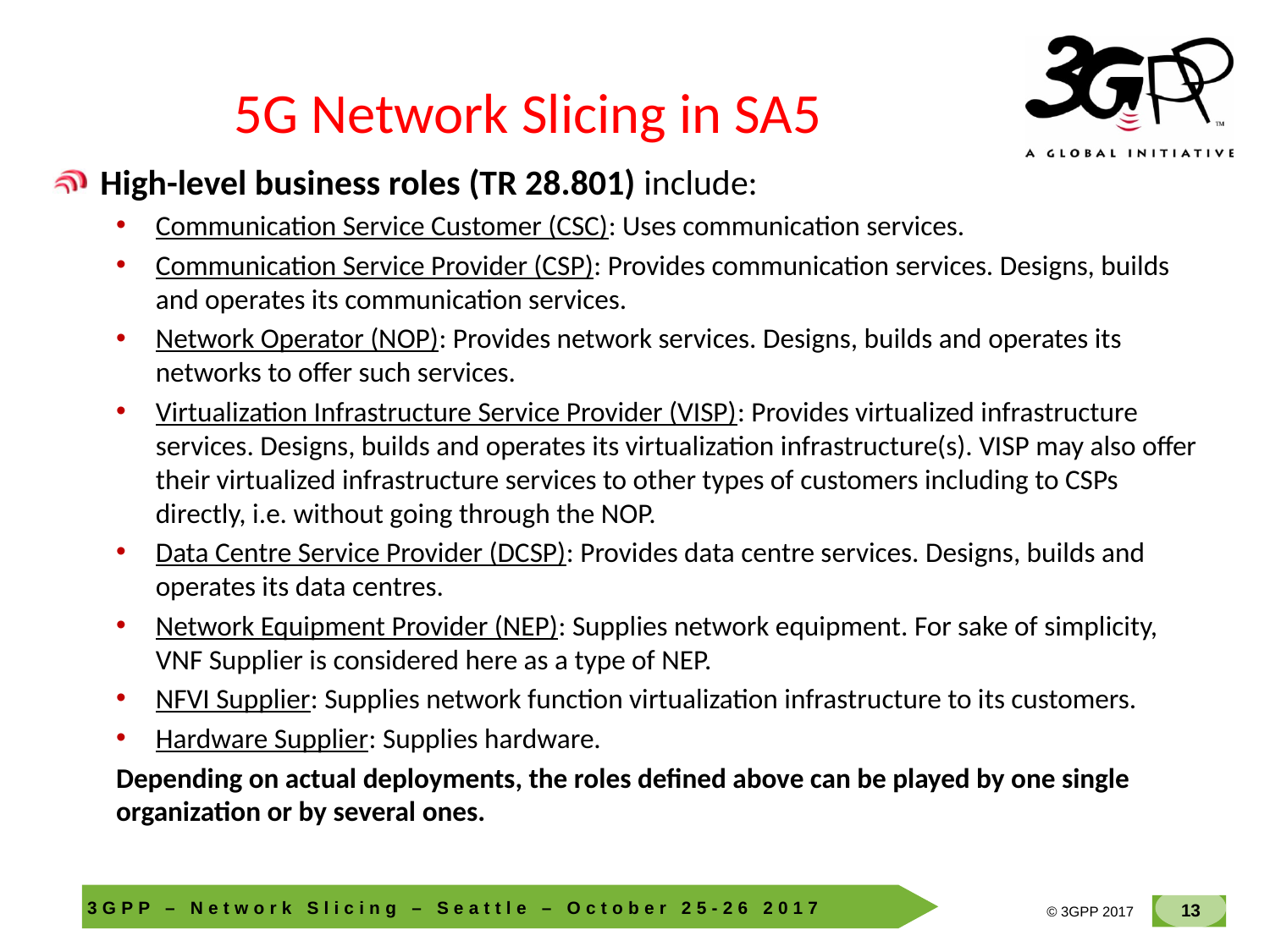

# 5G Network Slicing in SA5
High-level business roles (TR 28.801) include:
Communication Service Customer (CSC): Uses communication services.
Communication Service Provider (CSP): Provides communication services. Designs, builds and operates its communication services.
Network Operator (NOP): Provides network services. Designs, builds and operates its networks to offer such services.
Virtualization Infrastructure Service Provider (VISP): Provides virtualized infrastructure services. Designs, builds and operates its virtualization infrastructure(s). VISP may also offer their virtualized infrastructure services to other types of customers including to CSPs directly, i.e. without going through the NOP.
Data Centre Service Provider (DCSP): Provides data centre services. Designs, builds and operates its data centres.
Network Equipment Provider (NEP): Supplies network equipment. For sake of simplicity, VNF Supplier is considered here as a type of NEP.
NFVI Supplier: Supplies network function virtualization infrastructure to its customers.
Hardware Supplier: Supplies hardware.
Depending on actual deployments, the roles defined above can be played by one single organization or by several ones.